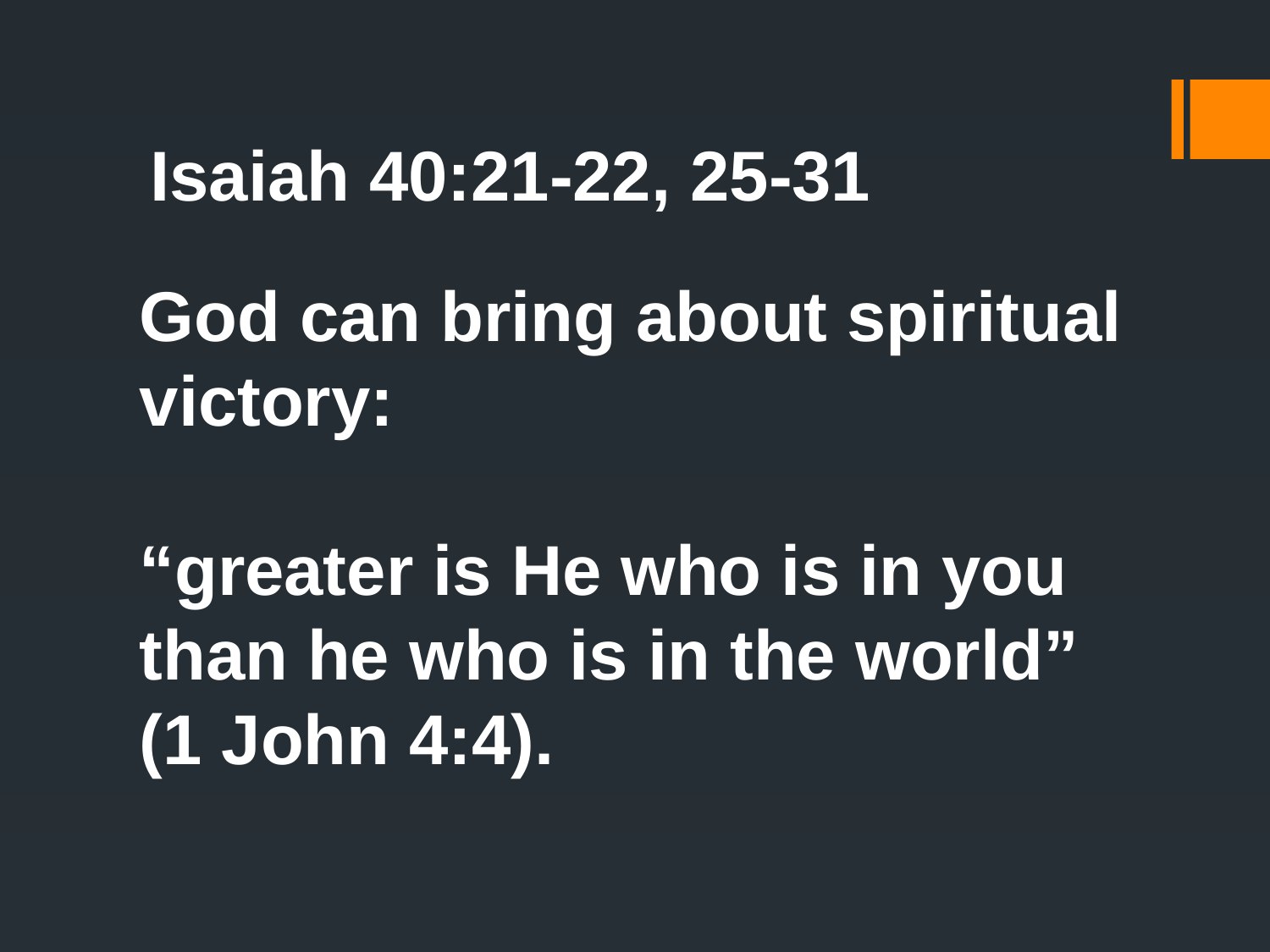

Isaiah 40:21-22, 25-31
God can bring about spiritual victory:

“greater is He who is in you than he who is in the world” (1 John 4:4).